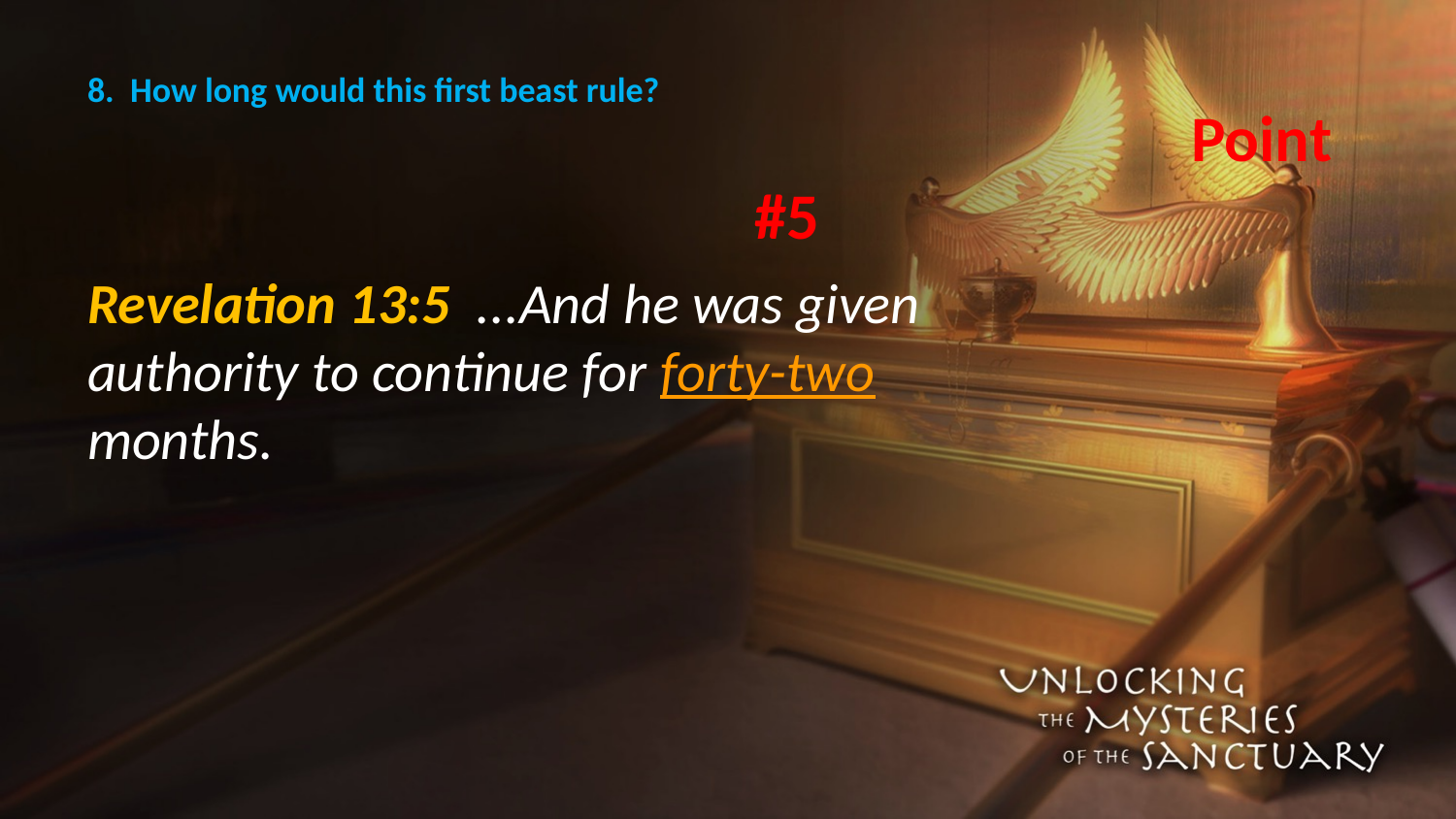

# 8.  How long would this first beast rule?

			Point #5
Revelation 13:5  ...And he was given authority to continue for forty-two months.